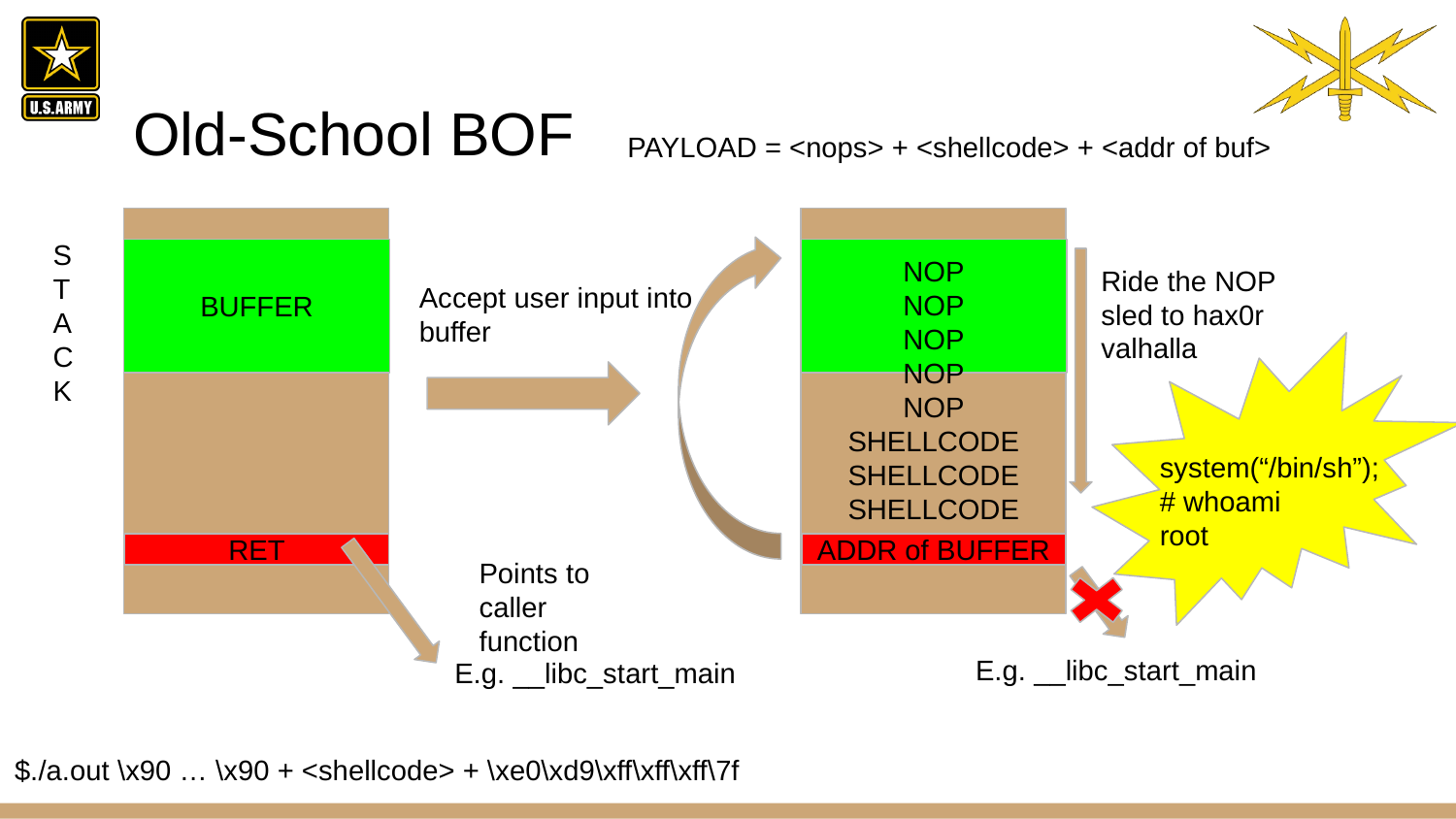

# Old-School BOF
PAYLOAD = <nops> + <shellcode> + <addr of buf>

STACK

BUFFER
NOP
NOP
NOP
NOP
NOP
SHELLCODE
SHELLCODE
SHELLCODE

Ride the NOP sled to hax0r valhalla
Accept user input into buffer

system(“/bin/sh”);
# whoami
root
RET
ADDR of BUFFER
Points to caller function

E.g. __libc_start_main
E.g. __libc_start_main
$./a.out \x90 … \x90 + <shellcode> + \xe0\xd9\xff\xff\xff\7f